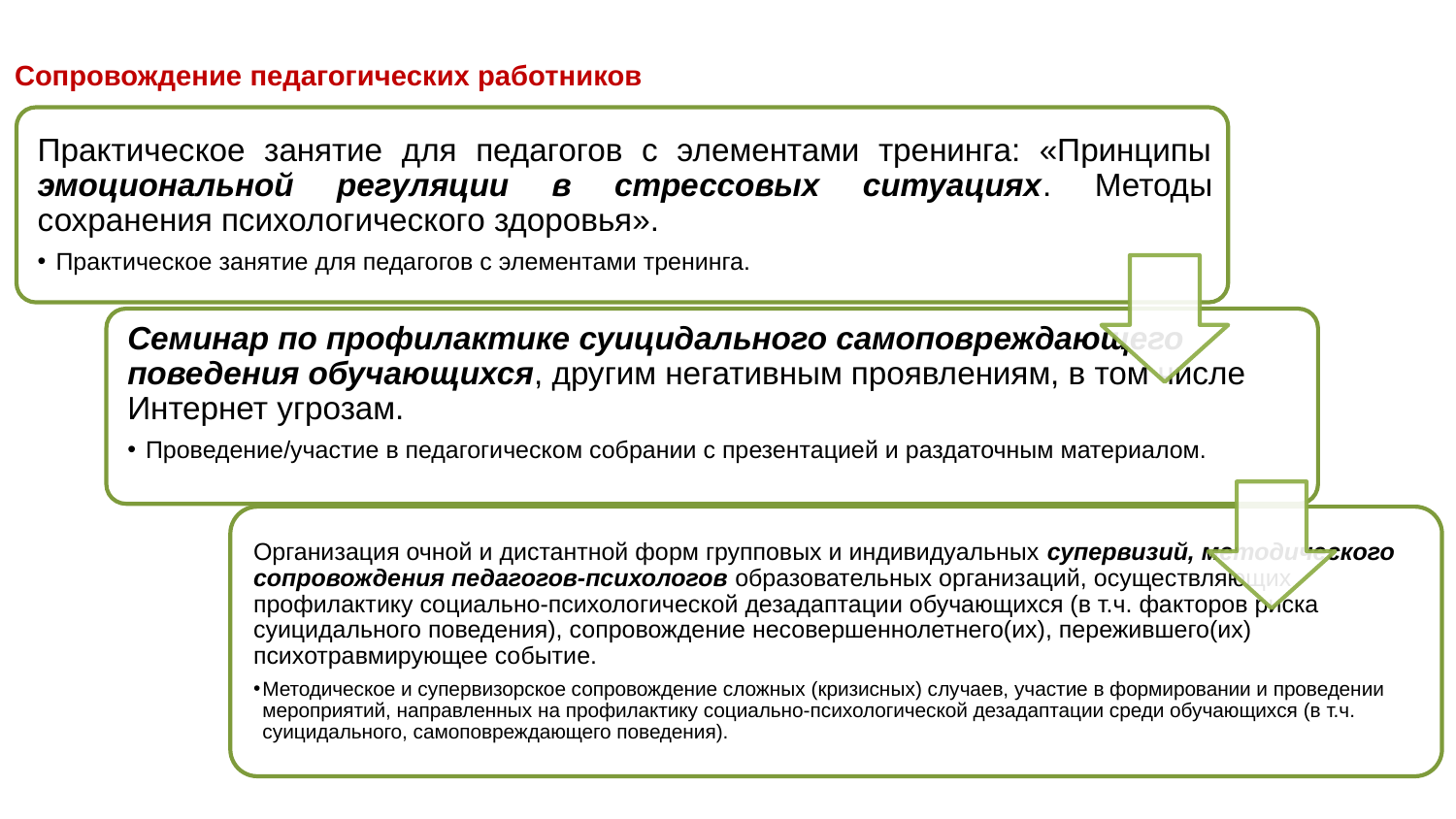

Сопровождение педагогических работников
Практическое занятие для педагогов с элементами тренинга: «Принципы эмоциональной регуляции в стрессовых ситуациях. Методы сохранения психологического здоровья».
Практическое занятие для педагогов с элементами тренинга.
Семинар по профилактике суицидального самоповреждающего поведения обучающихся, другим негативным проявлениям, в том числе Интернет угрозам.
Проведение/участие в педагогическом собрании с презентацией и раздаточным материалом.
Организация очной и дистантной форм групповых и индивидуальных супервизий, методического сопровождения педагогов-психологов образовательных организаций, осуществляющих профилактику социально-психологической дезадаптации обучающихся (в т.ч. факторов риска суицидального поведения), сопровождение несовершеннолетнего(их), пережившего(их) психотравмирующее событие.
Методическое и супервизорское сопровождение сложных (кризисных) случаев, участие в формировании и проведении мероприятий, направленных на профилактику социально-психологической дезадаптации среди обучающихся (в т.ч. суицидального, самоповреждающего поведения).

16